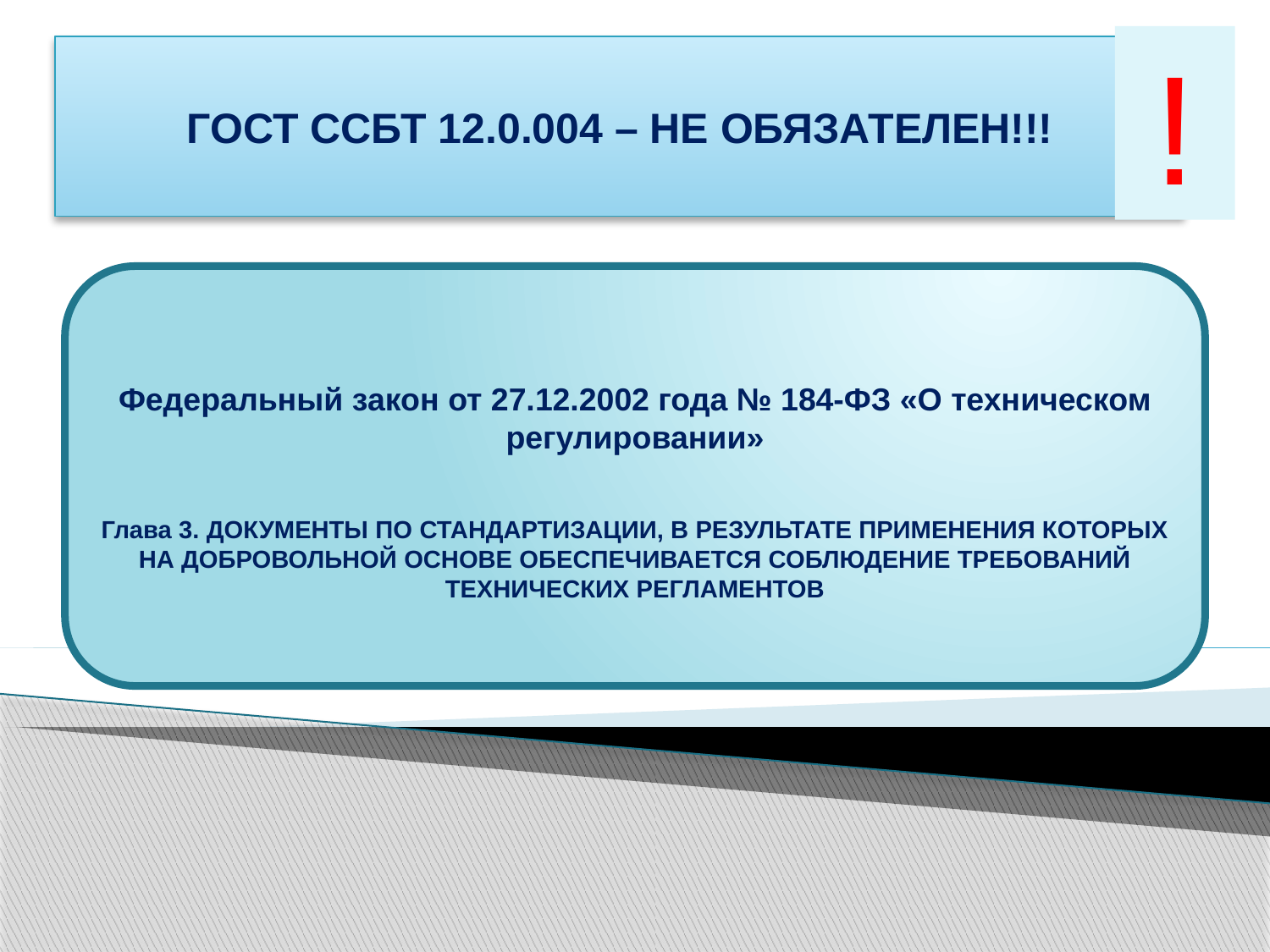

!
ГОСТ ССБТ 12.0.004 – НЕ ОБЯЗАТЕЛЕН!!!

Федеральный закон от 27.12.2002 года № 184-ФЗ «О техническом регулировании»

Глава 3. ДОКУМЕНТЫ ПО СТАНДАРТИЗАЦИИ, В РЕЗУЛЬТАТЕ ПРИМЕНЕНИЯ КОТОРЫХ НА ДОБРОВОЛЬНОЙ ОСНОВЕ ОБЕСПЕЧИВАЕТСЯ СОБЛЮДЕНИЕ ТРЕБОВАНИЙ ТЕХНИЧЕСКИХ РЕГЛАМЕНТОВ